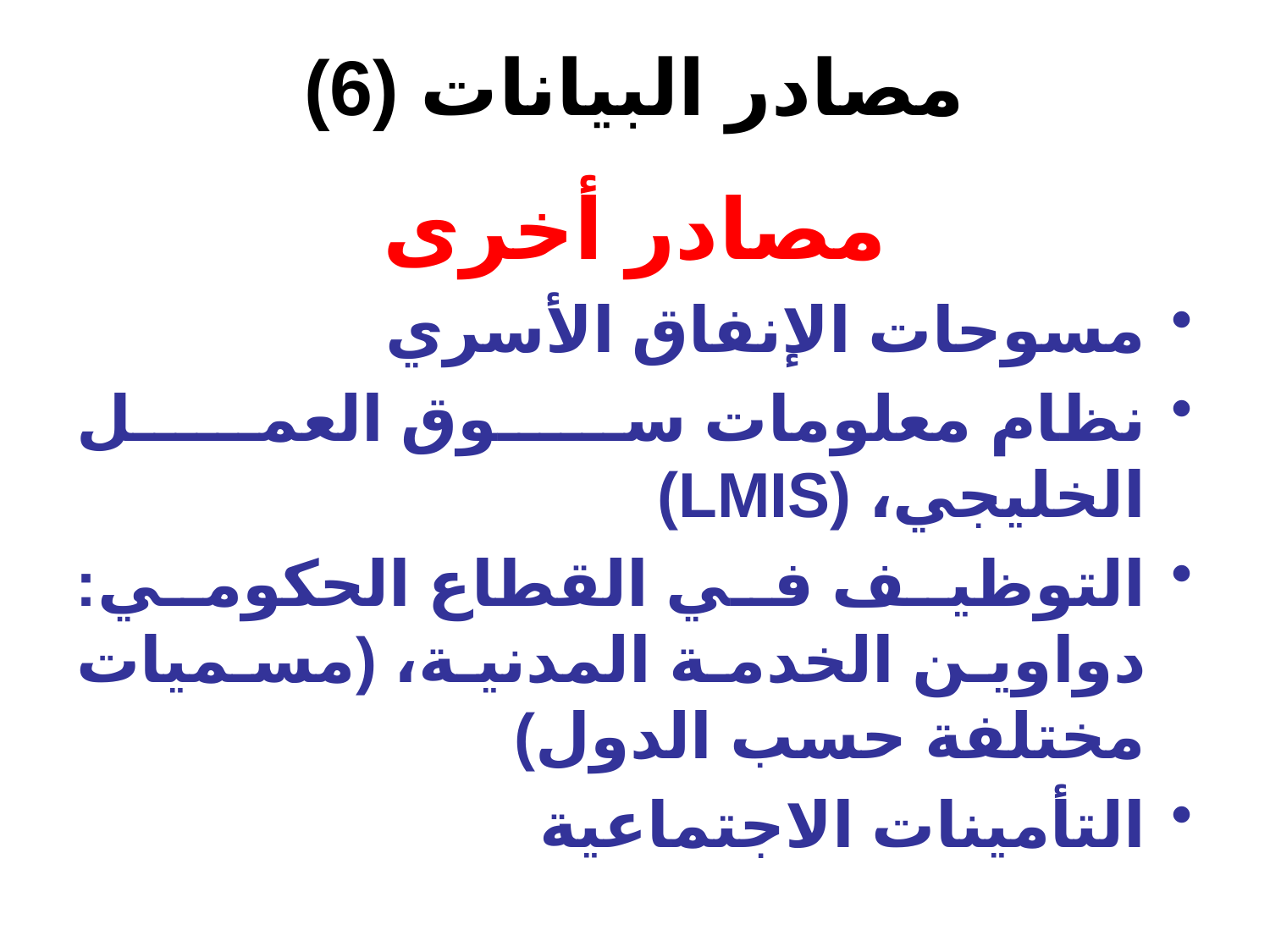

# مصادر البيانات (6)
مصادر أخرى
مسوحات الإنفاق الأسري
نظام معلومات سوق العمل الخليجي، (LMIS)
التوظيف في القطاع الحكومي: دواوين الخدمة المدنية، (مسميات مختلفة حسب الدول)
التأمينات الاجتماعية